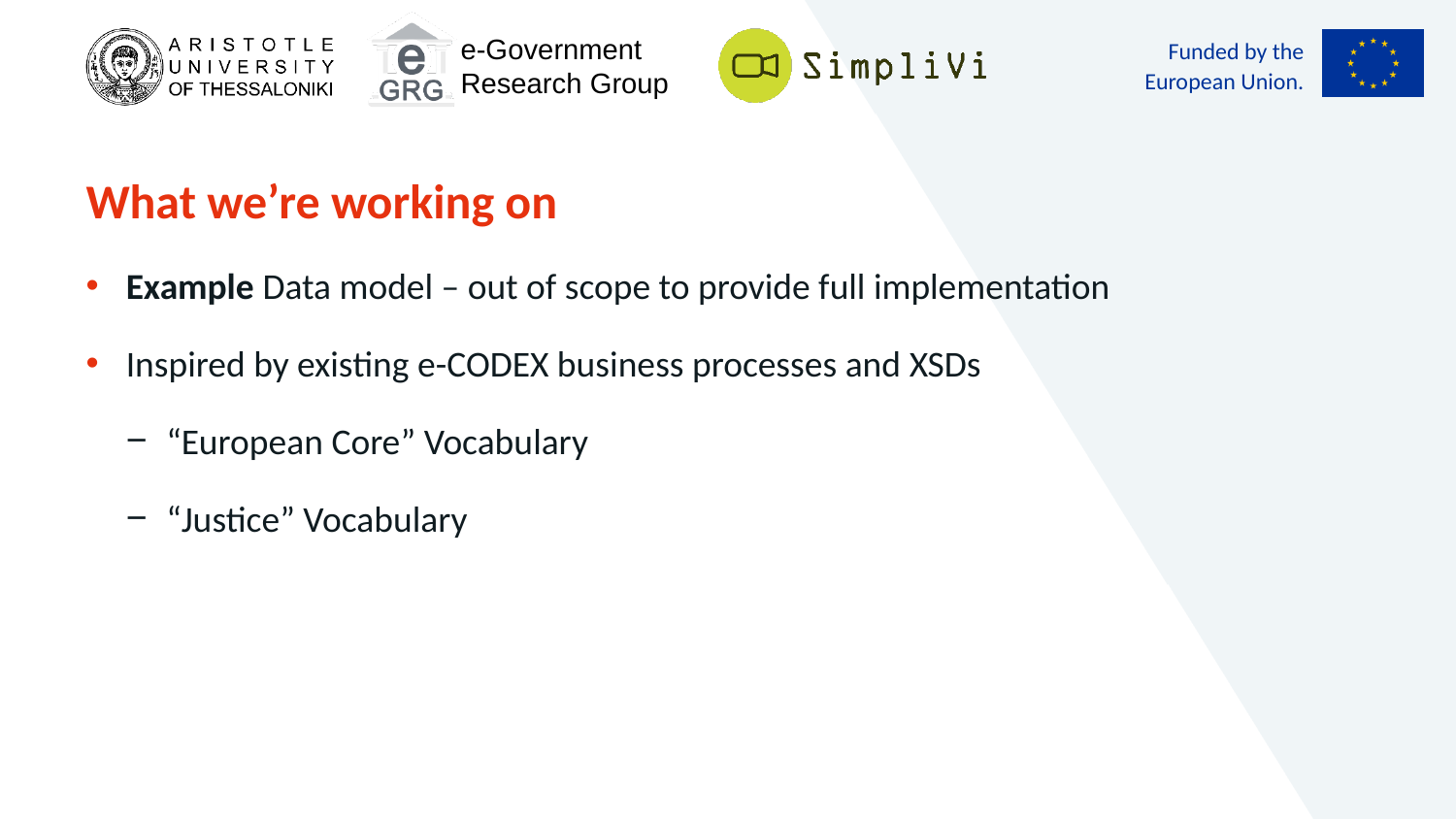

# What we’re working on
Example Data model – out of scope to provide full implementation
Inspired by existing e-CODEX business processes and XSDs
“European Core” Vocabulary
“Justice” Vocabulary